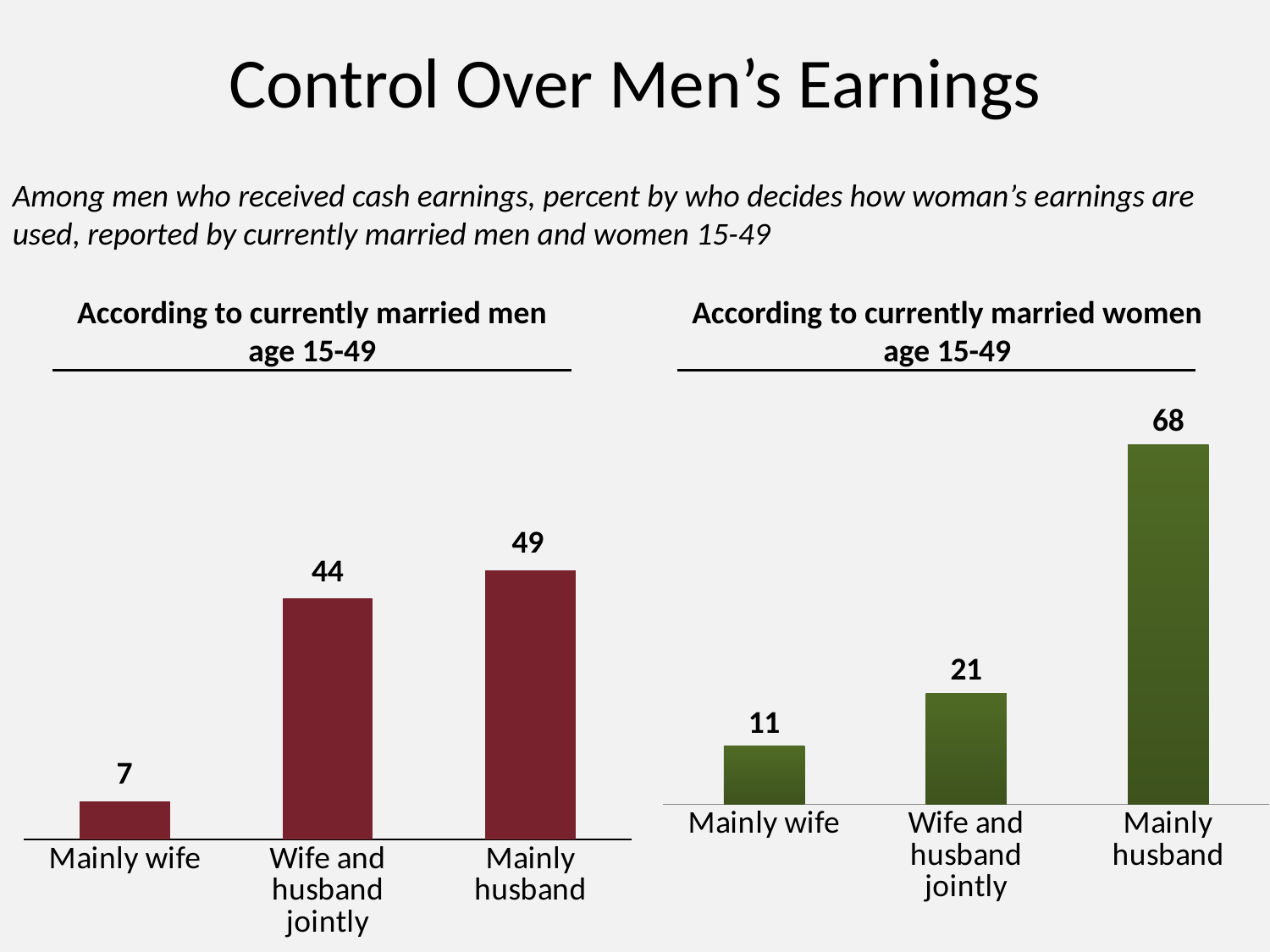

# Control Over Men’s Earnings
Among men who received cash earnings, percent by who decides how woman’s earnings are used, reported by currently married men and women 15-49
According to currently married men age 15-49
According to currently married women age 15-49

### Chart

| Category | Series 1 |
|---|---|
| Mainly wife | 11.0 |
| Wife and husband jointly | 21.0 |
| Mainly husband | 68.0 |

### Chart

| Category | East |
|---|---|
| Mainly wife | 7.0 |
| Wife and husband jointly | 44.0 |
| Mainly husband | 49.0 |